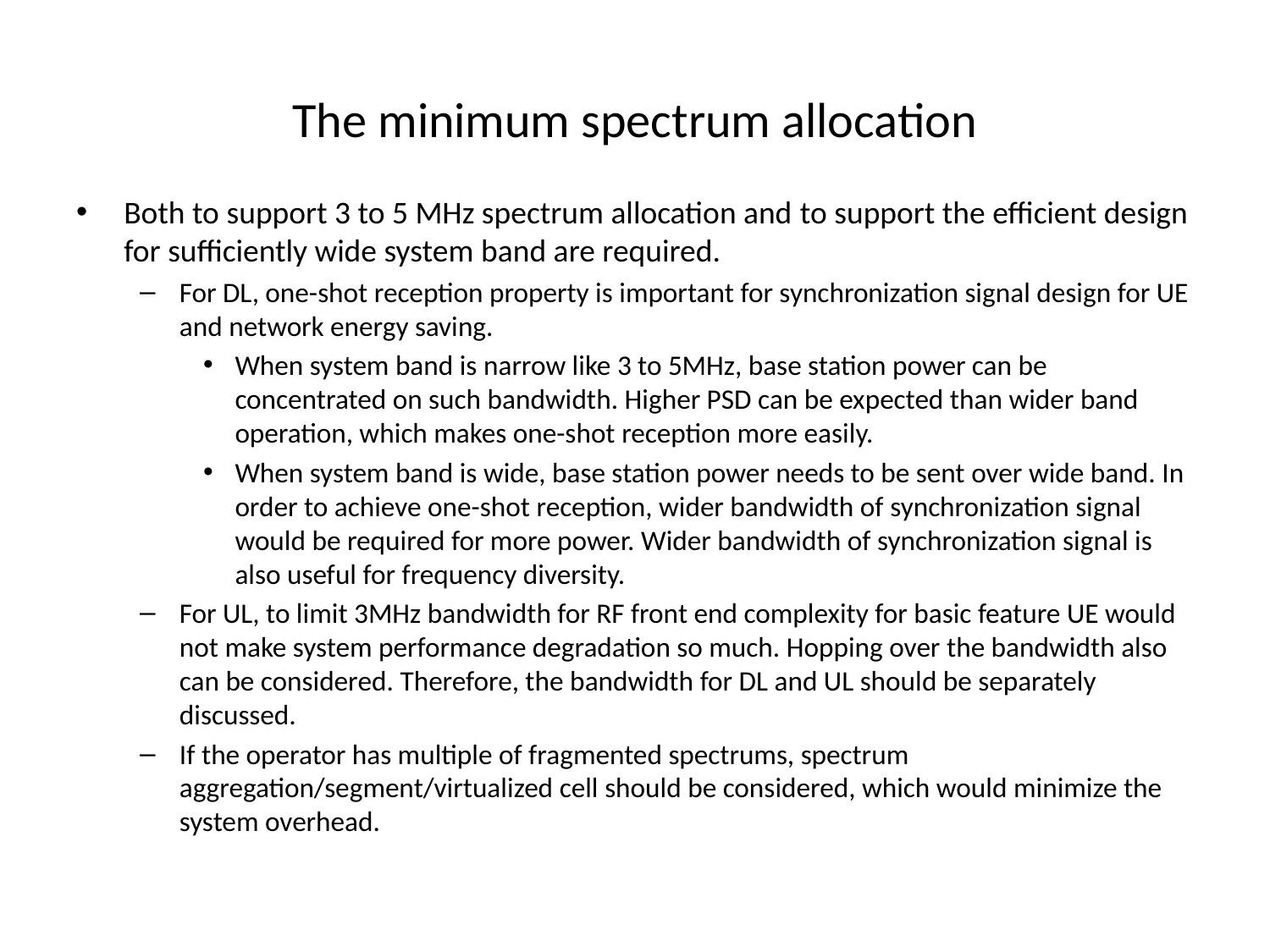

# The minimum spectrum allocation
Both to support 3 to 5 MHz spectrum allocation and to support the efficient design for sufficiently wide system band are required.
For DL, one-shot reception property is important for synchronization signal design for UE and network energy saving.
When system band is narrow like 3 to 5MHz, base station power can be concentrated on such bandwidth. Higher PSD can be expected than wider band operation, which makes one-shot reception more easily.
When system band is wide, base station power needs to be sent over wide band. In order to achieve one-shot reception, wider bandwidth of synchronization signal would be required for more power. Wider bandwidth of synchronization signal is also useful for frequency diversity.
For UL, to limit 3MHz bandwidth for RF front end complexity for basic feature UE would not make system performance degradation so much. Hopping over the bandwidth also can be considered. Therefore, the bandwidth for DL and UL should be separately discussed.
If the operator has multiple of fragmented spectrums, spectrum aggregation/segment/virtualized cell should be considered, which would minimize the system overhead.